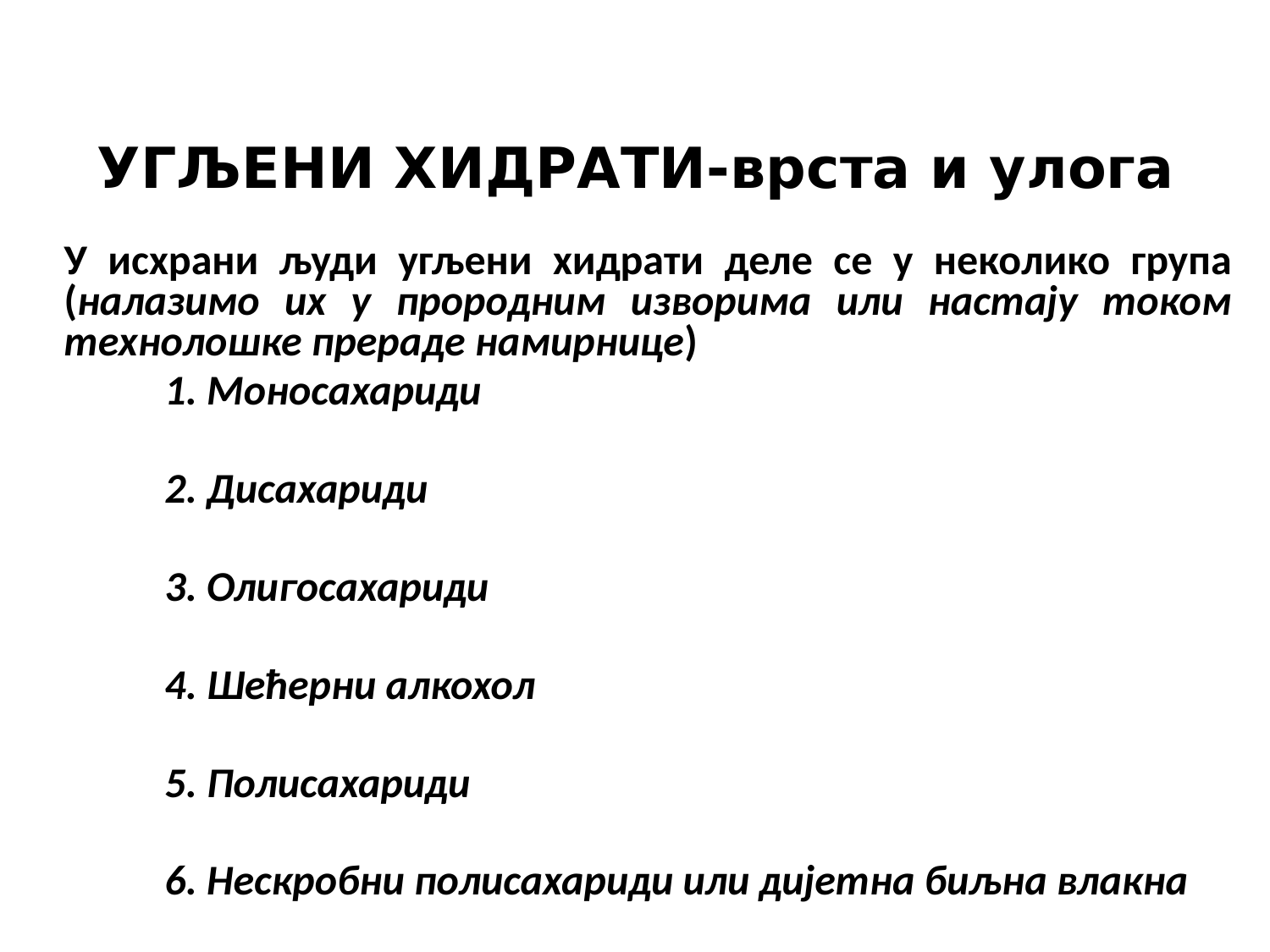

УГЉЕНИ ХИДРАТИ-врста и улога
	У исхрани људи угљени хидрати деле се у неколико група (налазимо их у прородним изворима или настају током технолошке прераде намирнице)
1. Моносахариди

2. Дисахариди

3. Олигосахариди

4. Шећерни алкохол

5. Полисахариди

6. Нескробни полисахариди или дијетна биљна влакна